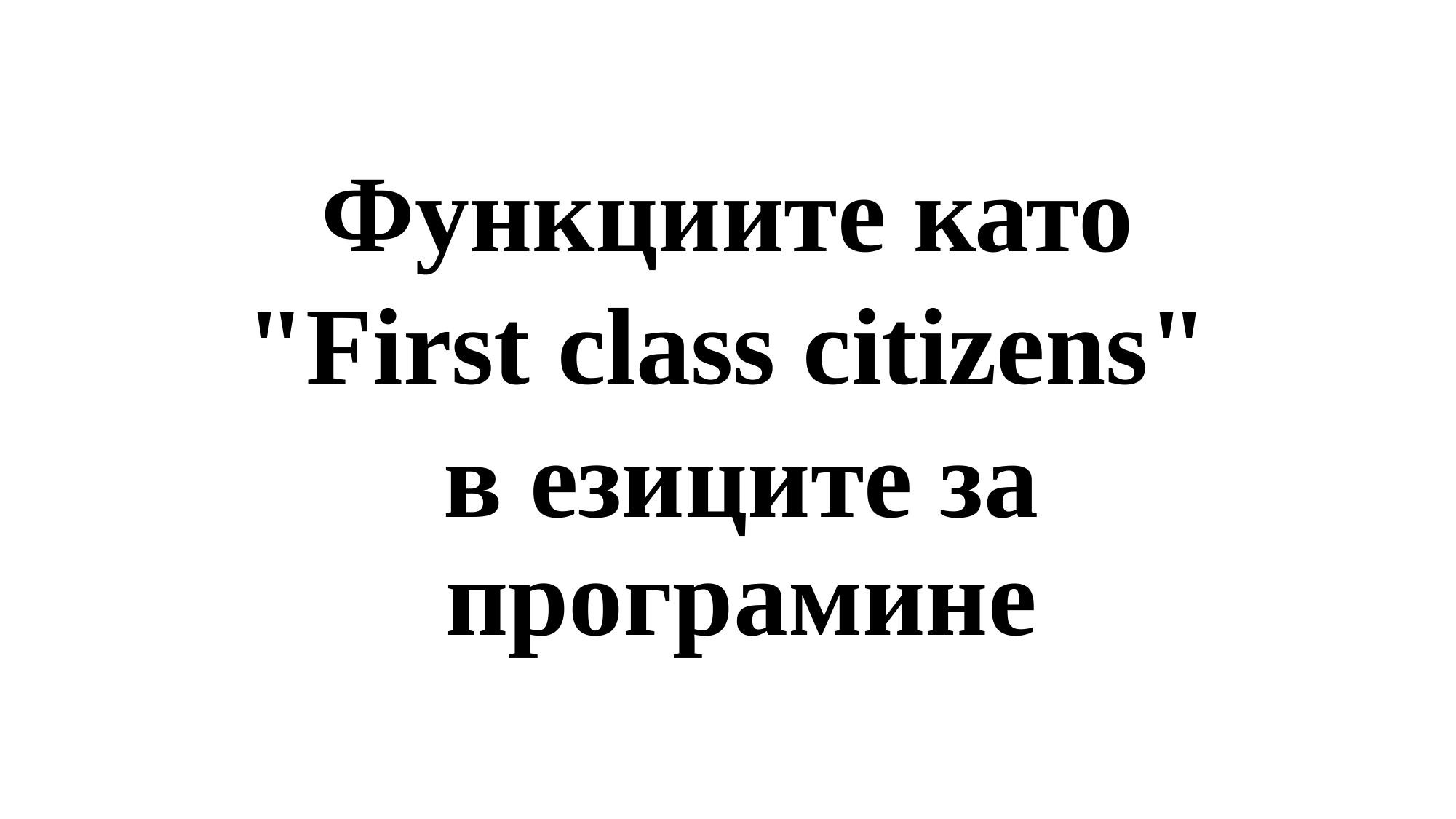

# Функциите като
"First class citizens"
в езиците за програмине